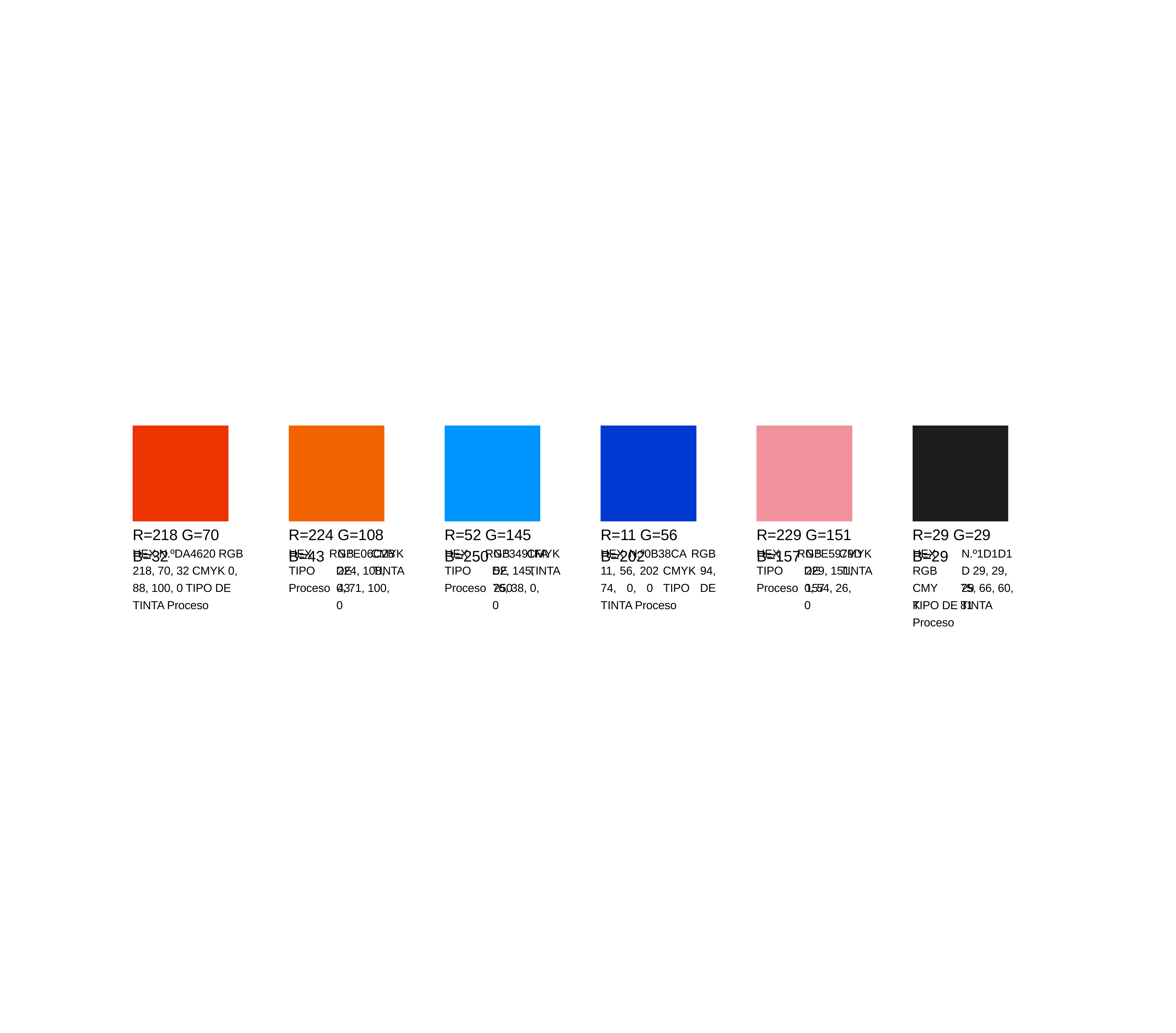

R=218 G=70 B=32
R=224 G=108 B=43
R=52 G=145 B=250
R=11 G=56 B=202
R=229 G=151 B=157
R=29 G=29 B=29
HEX N.ºDA4620 RGB 218, 70, 32 CMYK 0, 88, 100, 0 TIPO DE TINTA Proceso
HEX RGB CMYK TIPO DE TINTA Proceso
N.ºE06C2B 224, 108, 43
HEX RGB CMYK TIPO DE TINTA Proceso
N.º3491FA 52, 145, 250
HEX N.º0B38CA RGB 11, 56, 202 CMYK 94, 74, 0, 0 TIPO DE TINTA Proceso
HEX RGB CMYK TIPO DE TINTA Proceso
N.ºE5979D 229, 151, 157
HEX RGB CMYK
N.º1D1D1D 29, 29, 29
0, 71, 100, 0
76, 38, 0, 0
0, 54, 26, 0
75, 66, 60, 81
TIPO DE TINTA Proceso